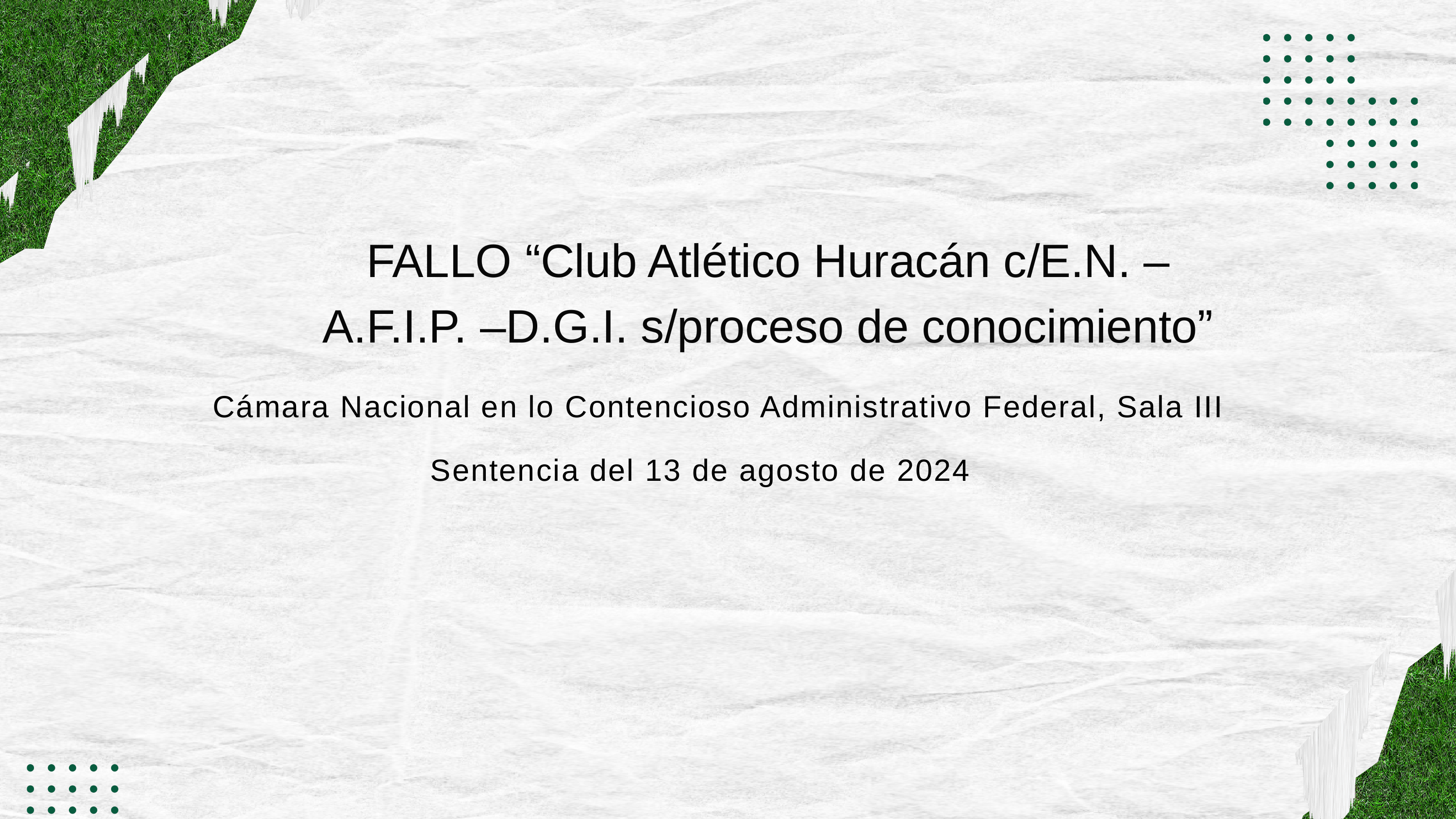

FALLO “Club Atlético Huracán c/E.N. –
A.F.I.P. –D.G.I. s/proceso de conocimiento”

Cámara Nacional en lo Contencioso Administrativo Federal, Sala III

Sentencia del 13 de agosto de 2024